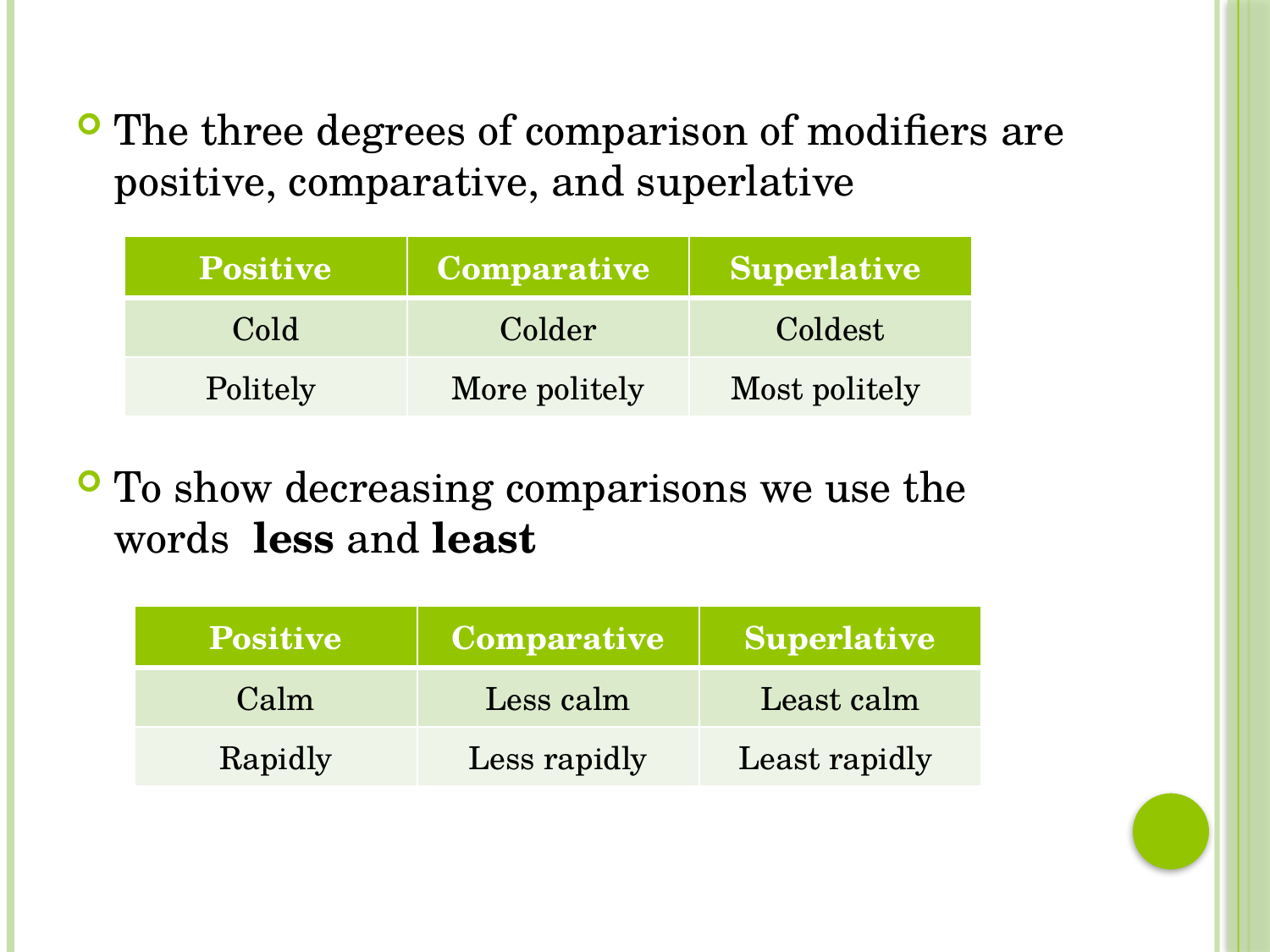

The three degrees of comparison of modifiers are positive, comparative, and superlative

To show decreasing comparisons we use the words  less and least

| Positive | Comparative | Superlative |
| --- | --- | --- |
| Cold | Colder | Coldest |
| Politely | More politely | Most politely |
| Positive | Comparative | Superlative |
| --- | --- | --- |
| Calm | Less calm | Least calm |
| Rapidly | Less rapidly | Least rapidly |